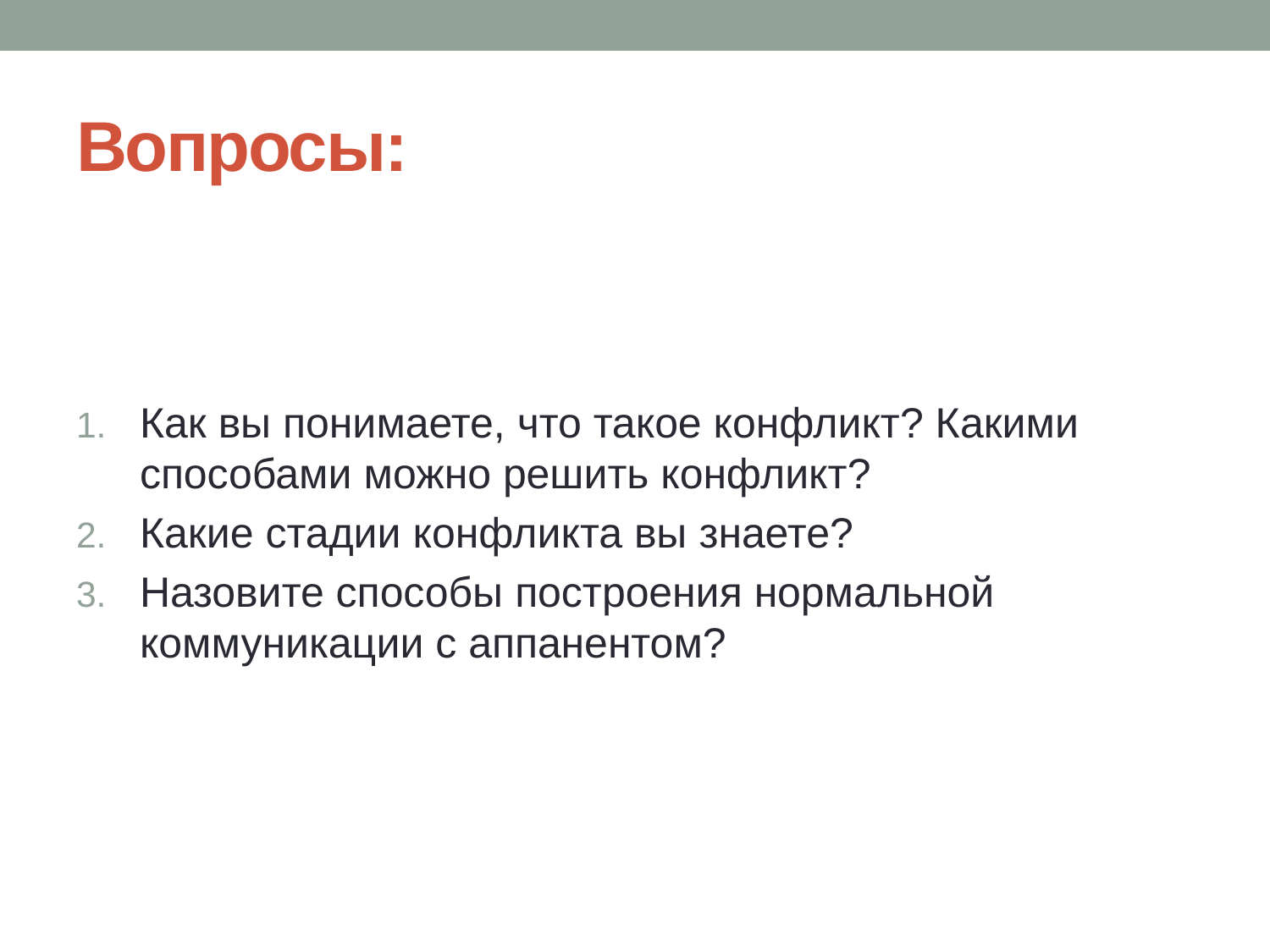

# Вопросы:
Как вы понимаете, что такое конфликт? Какими способами можно решить конфликт?
Какие стадии конфликта вы знаете?
Назовите способы построения нормальной коммуникации с аппанентом?